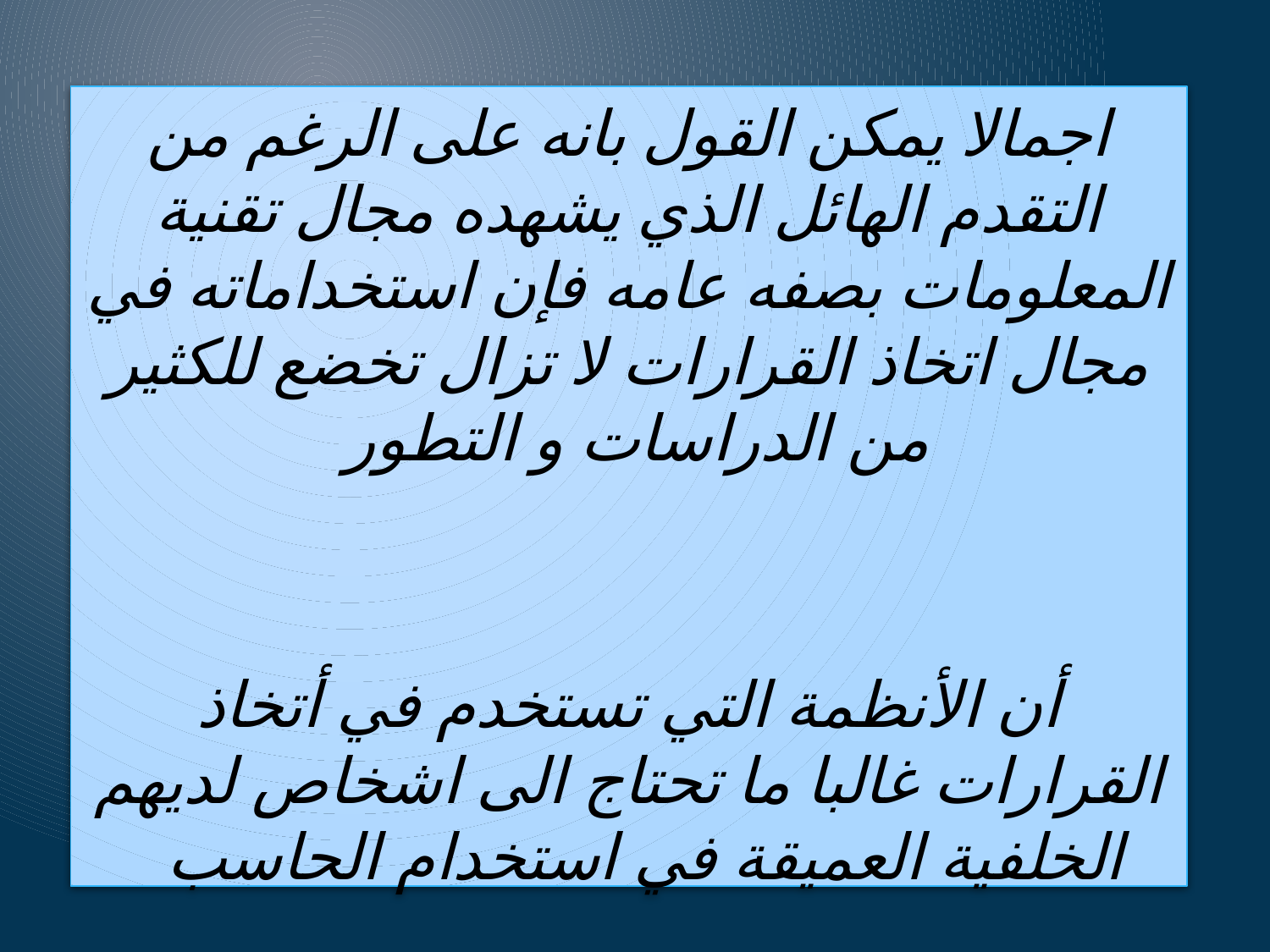

اجمالا يمكن القول بانه على الرغم من التقدم الهائل الذي يشهده مجال تقنية المعلومات بصفه عامه فإن استخداماته في مجال اتخاذ القرارات لا تزال تخضع للكثير من الدراسات و التطور

أن الأنظمة التي تستخدم في أتخاذ القرارات غالبا ما تحتاج الى اشخاص لديهم الخلفية العميقة في استخدام الحاسب